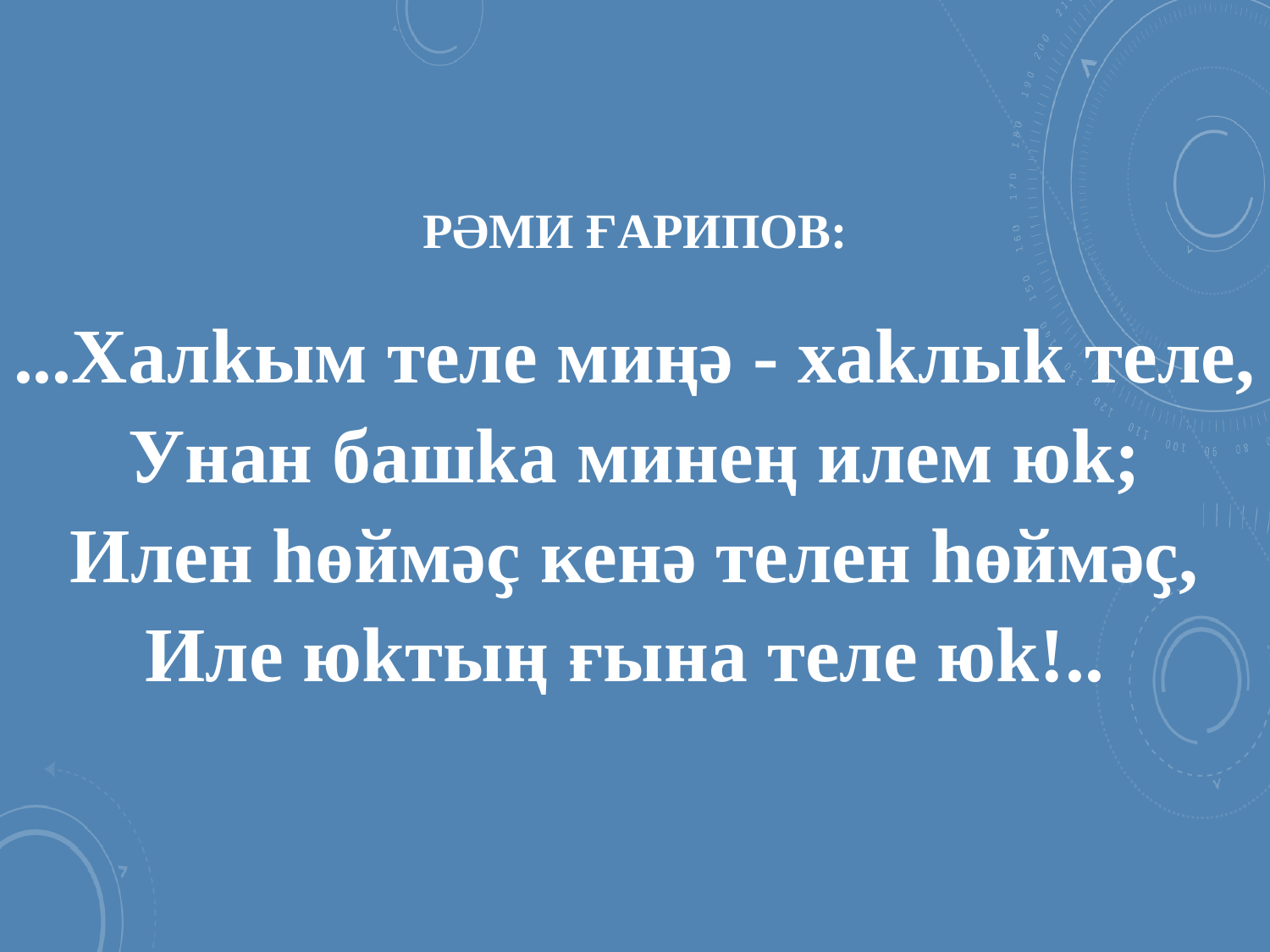

# Рәми Ғарипов: ...Халkым теле миңә - хаkлыk теле, Унан башkа минең илем юk; Илен һөймәҫ кенә телен һөймәҫ, Иле юkтың ғына теле юk!..